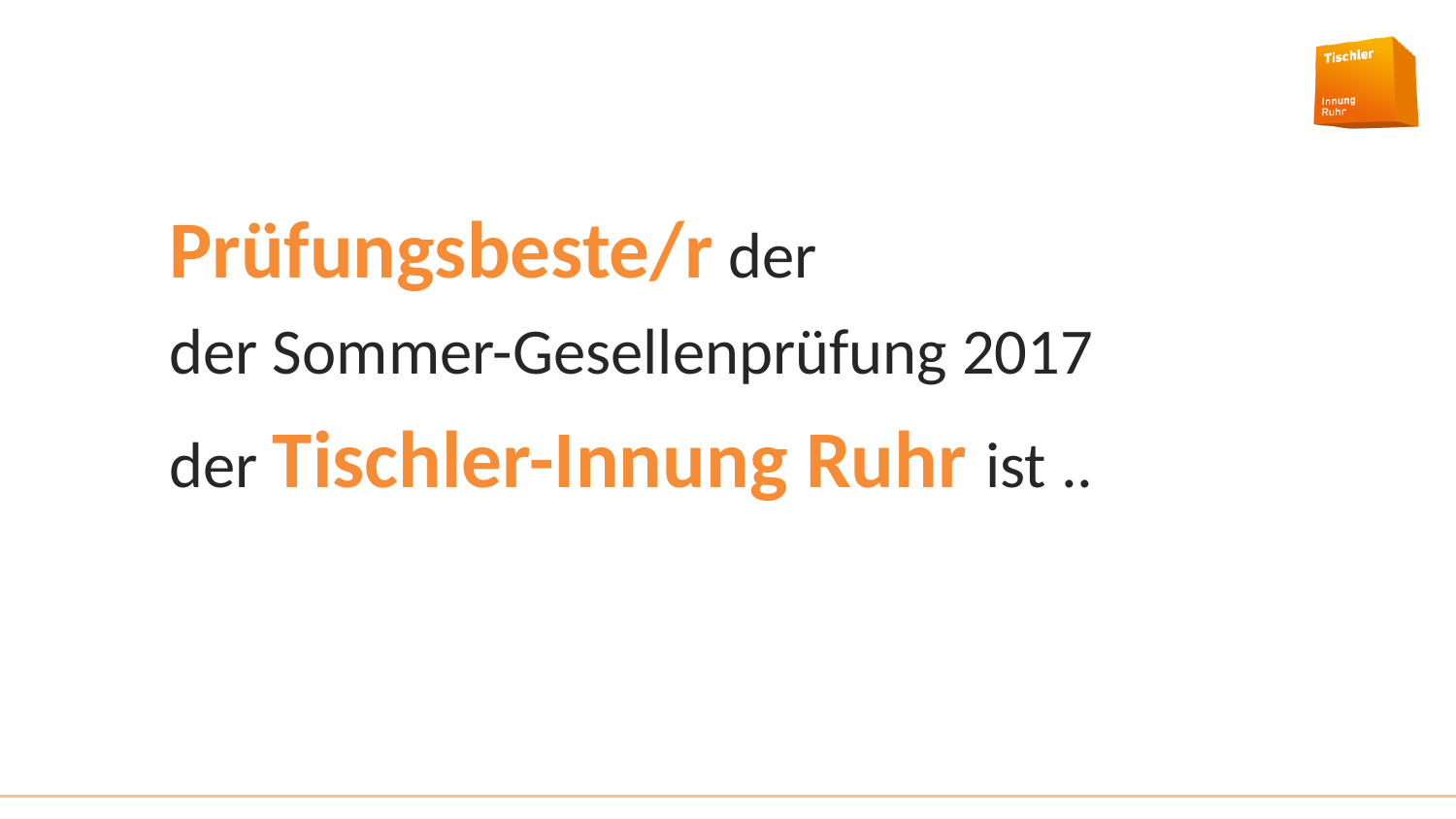

# Prüfungsbeste/r der der Sommer-Gesellenprüfung 2017   der Tischler-Innung Ruhr ist ..